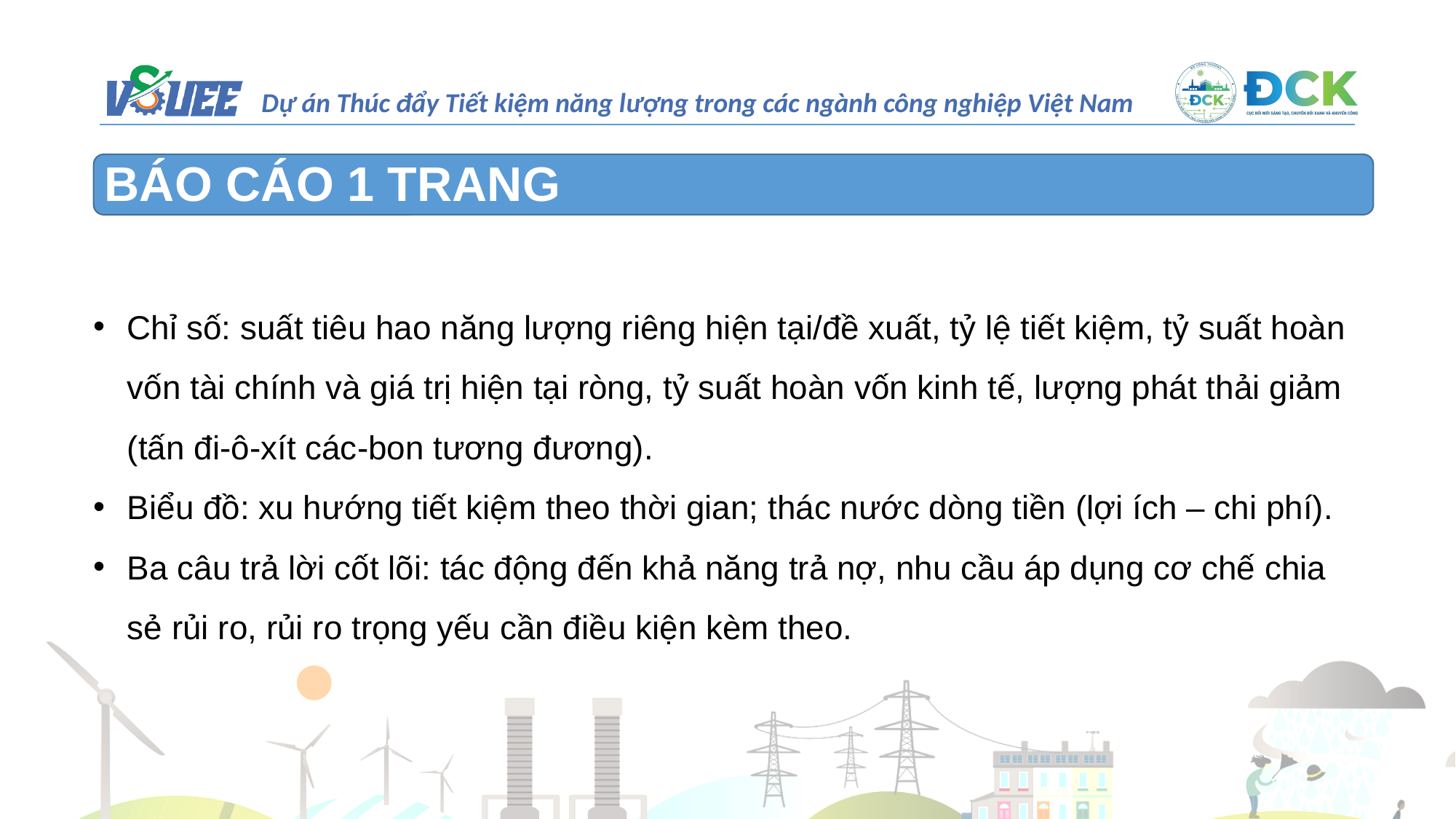

BÁO CÁO 1 TRANG
Chỉ số: suất tiêu hao năng lượng riêng hiện tại/đề xuất, tỷ lệ tiết kiệm, tỷ suất hoàn vốn tài chính và giá trị hiện tại ròng, tỷ suất hoàn vốn kinh tế, lượng phát thải giảm (tấn đi-ô-xít các-bon tương đương).
Biểu đồ: xu hướng tiết kiệm theo thời gian; thác nước dòng tiền (lợi ích – chi phí).
Ba câu trả lời cốt lõi: tác động đến khả năng trả nợ, nhu cầu áp dụng cơ chế chia sẻ rủi ro, rủi ro trọng yếu cần điều kiện kèm theo.